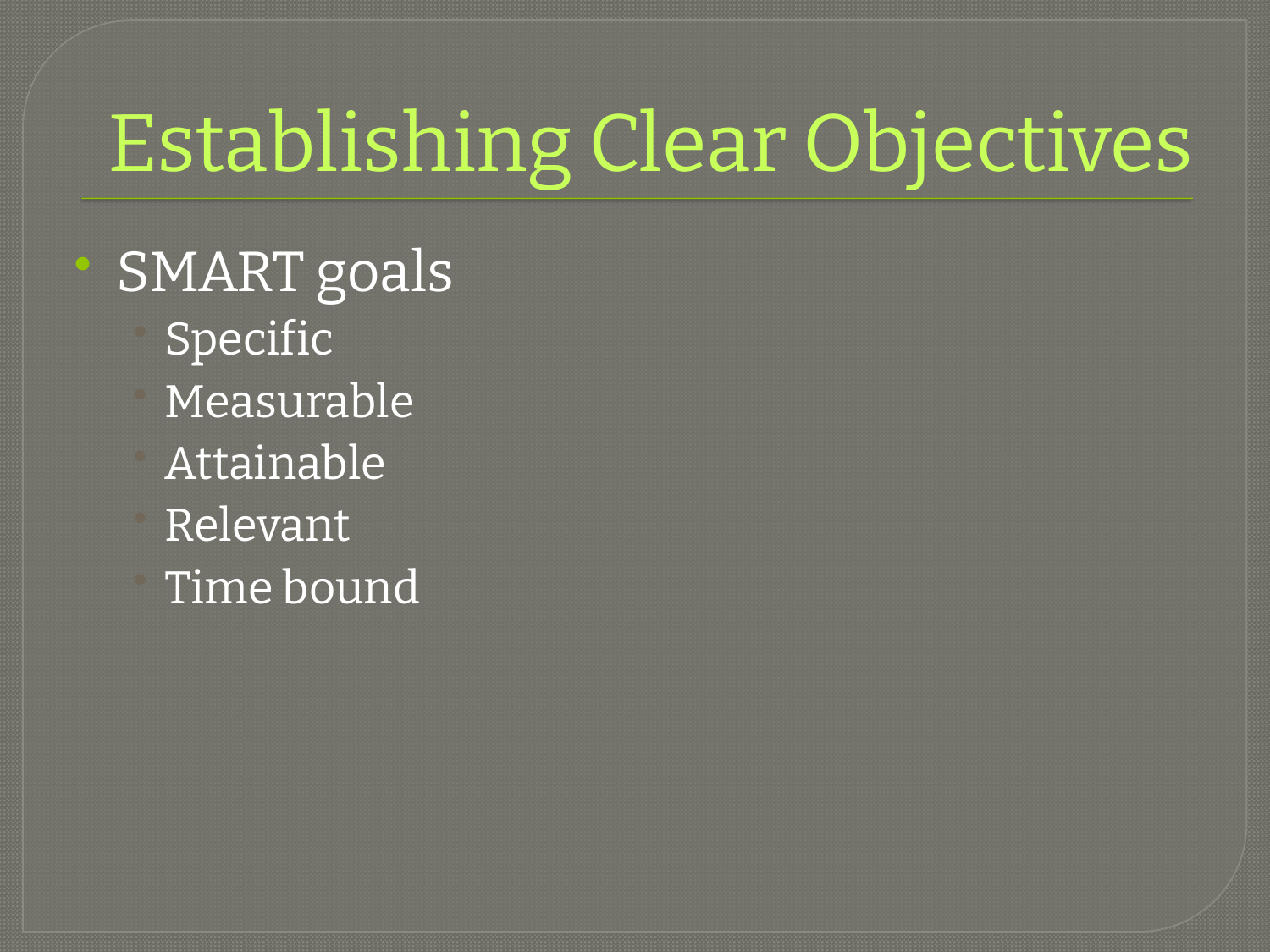

# Establishing Clear Objectives
SMART goals
Specific
Measurable
Attainable
Relevant
Time bound